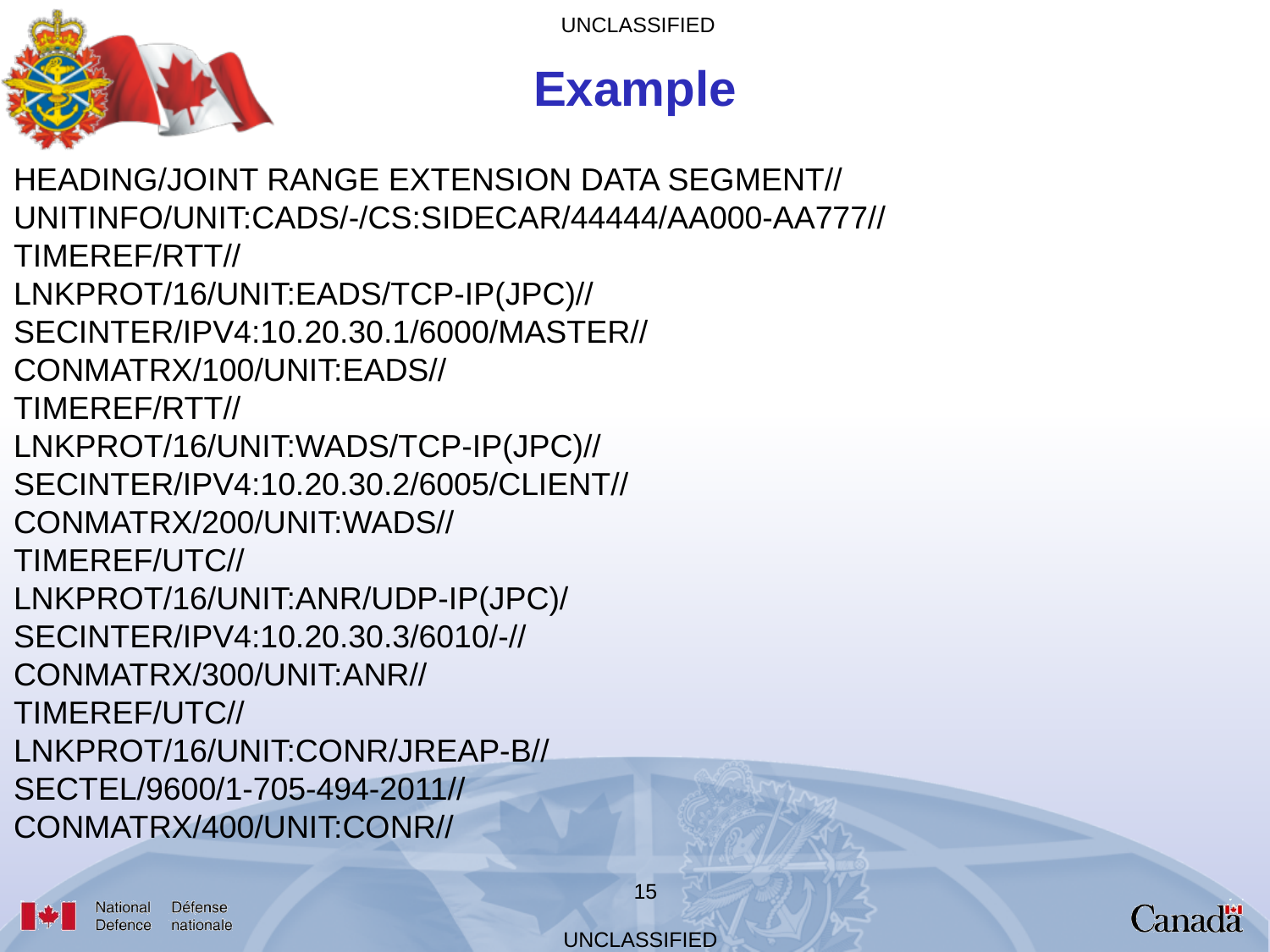

Example
HEADING/JOINT RANGE EXTENSION DATA SEGMENT//
UNITINFO/UNIT:CADS/-/CS:SIDECAR/44444/AA000-AA777//
TIMEREF/RTT//
LNKPROT/16/UNIT:EADS/TCP-IP(JPC)//
SECINTER/IPV4:10.20.30.1/6000/MASTER//
CONMATRX/100/UNIT:EADS//
TIMEREF/RTT//
LNKPROT/16/UNIT:WADS/TCP-IP(JPC)//
SECINTER/IPV4:10.20.30.2/6005/CLIENT//
CONMATRX/200/UNIT:WADS//
TIMEREF/UTC//
LNKPROT/16/UNIT:ANR/UDP-IP(JPC)/
SECINTER/IPV4:10.20.30.3/6010/-//
CONMATRX/300/UNIT:ANR//
TIMEREF/UTC//
LNKPROT/16/UNIT:CONR/JREAP-B//
SECTEL/9600/1-705-494-2011//
CONMATRX/400/UNIT:CONR//